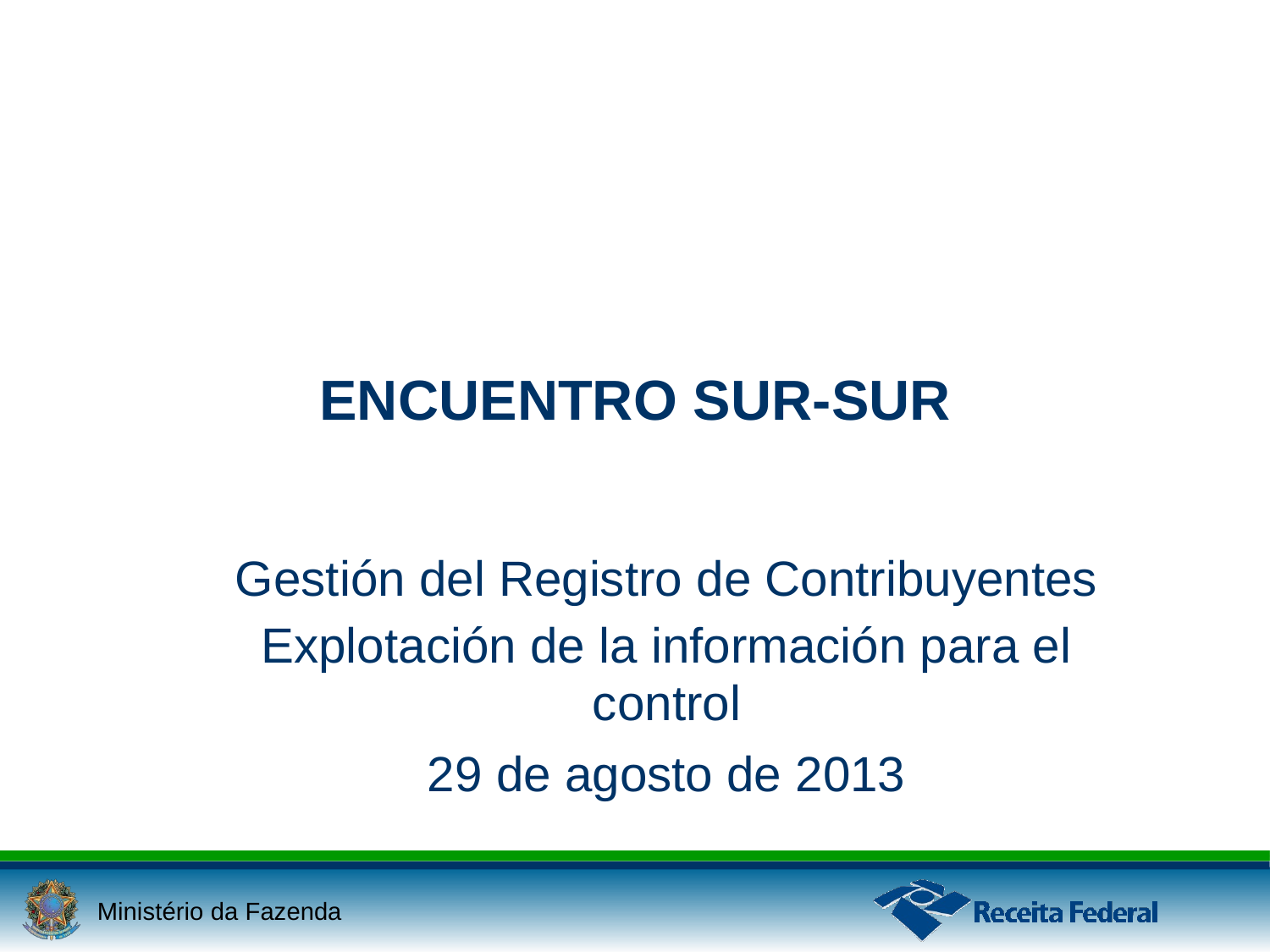

ENCUENTRO SUR-SUR
Gestión del Registro de Contribuyentes
Explotación de la información para el control
29 de agosto de 2013

Ministério da Fazenda